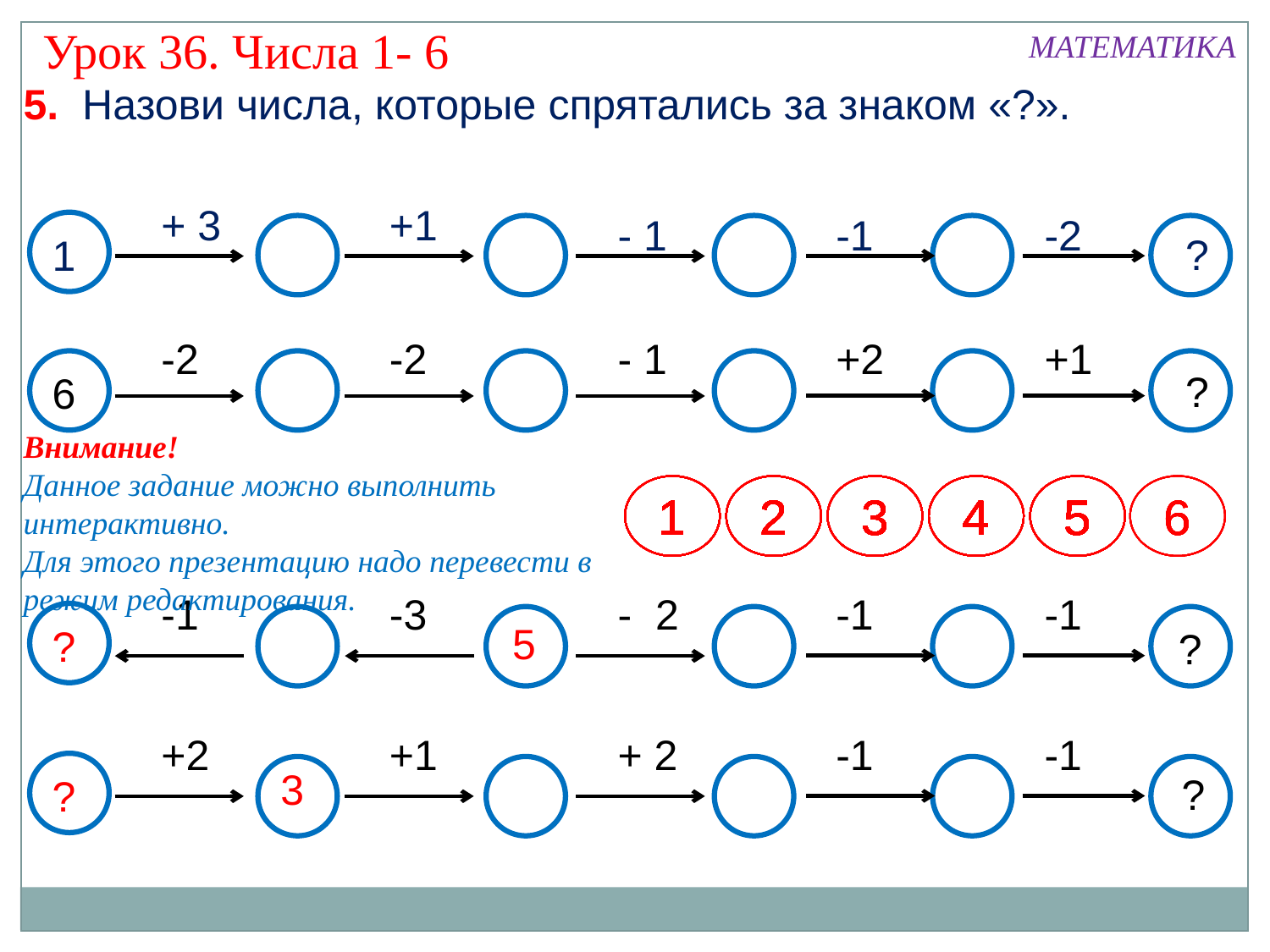

Урок 36. Числа 1- 6
МАТЕМАТИКА
5.  Назови числа, которые спрятались за знаком «?».
+ 3
+1
- 1
-1
-2

?
1
-2
-2
- 1
+2
+1

6

?
Внимание!
Данное задание можно выполнить интерактивно.
Для этого презентацию надо перевести в режим редактирования.
1
1
1
1
1
1
1
1
1
1
1
1
1
1
1
1
1
1
1
1
1
1
1
1
1
1
1
1
1
1
1
1
2
2
2
2
2
2
2
2
2
2
2
2
2
2
2
2
2
2
2
2
2
2
2
2
2
2
2
2
2
2
2
2
3
3
3
3
3
3
3
3
3
3
3
3
3
3
3
3
3
3
3
3
3
3
3
3
3
3
3
3
3
3
3
3
4
4
4
4
4
4
4
4
4
4
4
4
4
4
4
4
4
4
4
4
4
4
4
4
4
4
4
4
4
4
4
4
5
5
5
5
5
5
5
5
5
5
5
5
5
5
5
5
5
5
5
5
5
5
5
5
5
5
5
5
5
5
5
5
6
6
6
6
6
6
6
6
-1
-3
-  2
-1
-1

?

5
?
+2
+1
+ 2
-1
-1

?

3

?